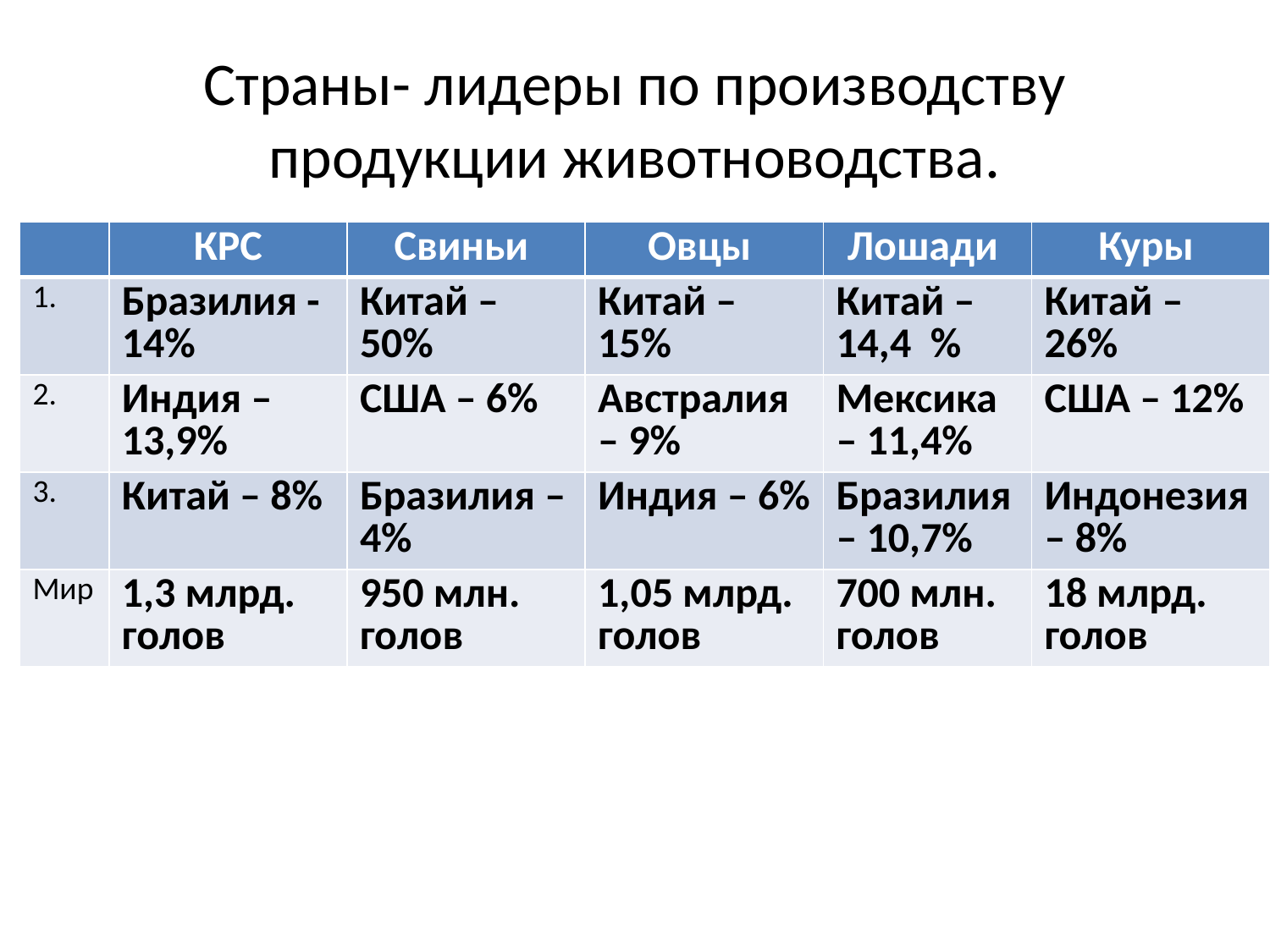

Страны- лидеры по производству продукции животноводства.
|  | КРС | Свиньи | Овцы | Лошади | Куры |
| --- | --- | --- | --- | --- | --- |
| 1. | Бразилия -14% | Китай – 50% | Китай – 15% | Китай – 14,4 % | Китай – 26% |
| 2. | Индия – 13,9% | США – 6% | Австралия – 9% | Мексика – 11,4% | США – 12% |
| 3. | Китай – 8% | Бразилия – 4% | Индия – 6% | Бразилия – 10,7% | Индонезия – 8% |
| Мир | 1,3 млрд. голов | 950 млн. голов | 1,05 млрд. голов | 700 млн. голов | 18 млрд. голов |